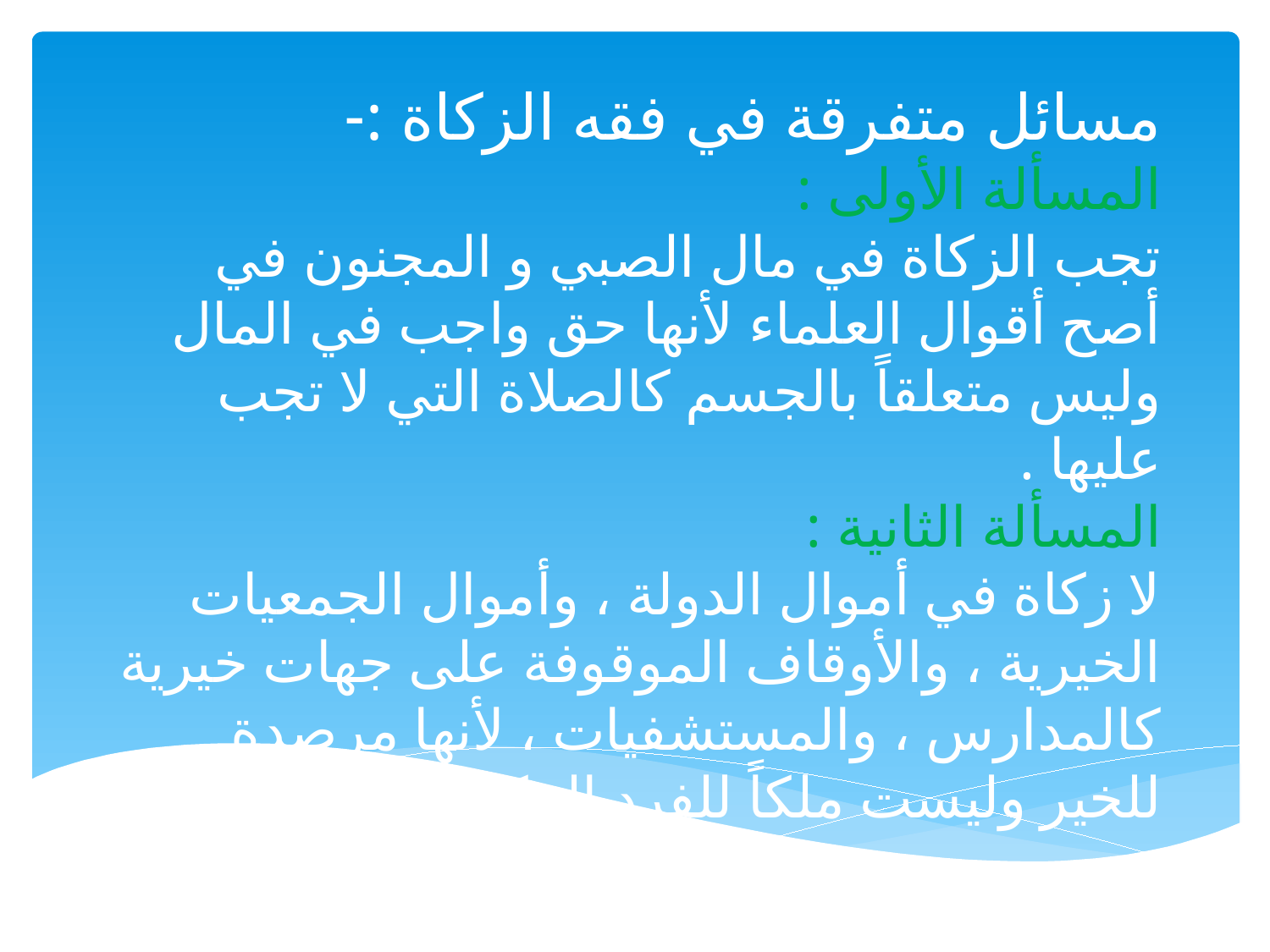

# مسائل متفرقة في فقه الزكاة :- المسألة الأولى : تجب الزكاة في مال الصبي و المجنون في أصح أقوال العلماء لأنها حق واجب في المال وليس متعلقاً بالجسم كالصلاة التي لا تجب عليها . المسألة الثانية : لا زكاة في أموال الدولة ، وأموال الجمعيات الخيرية ، والأوقاف الموقوفة على جهات خيرية كالمدارس ، والمستشفيات ، لأنها مرصدة للخير وليست ملكاً للفرد المكلف .